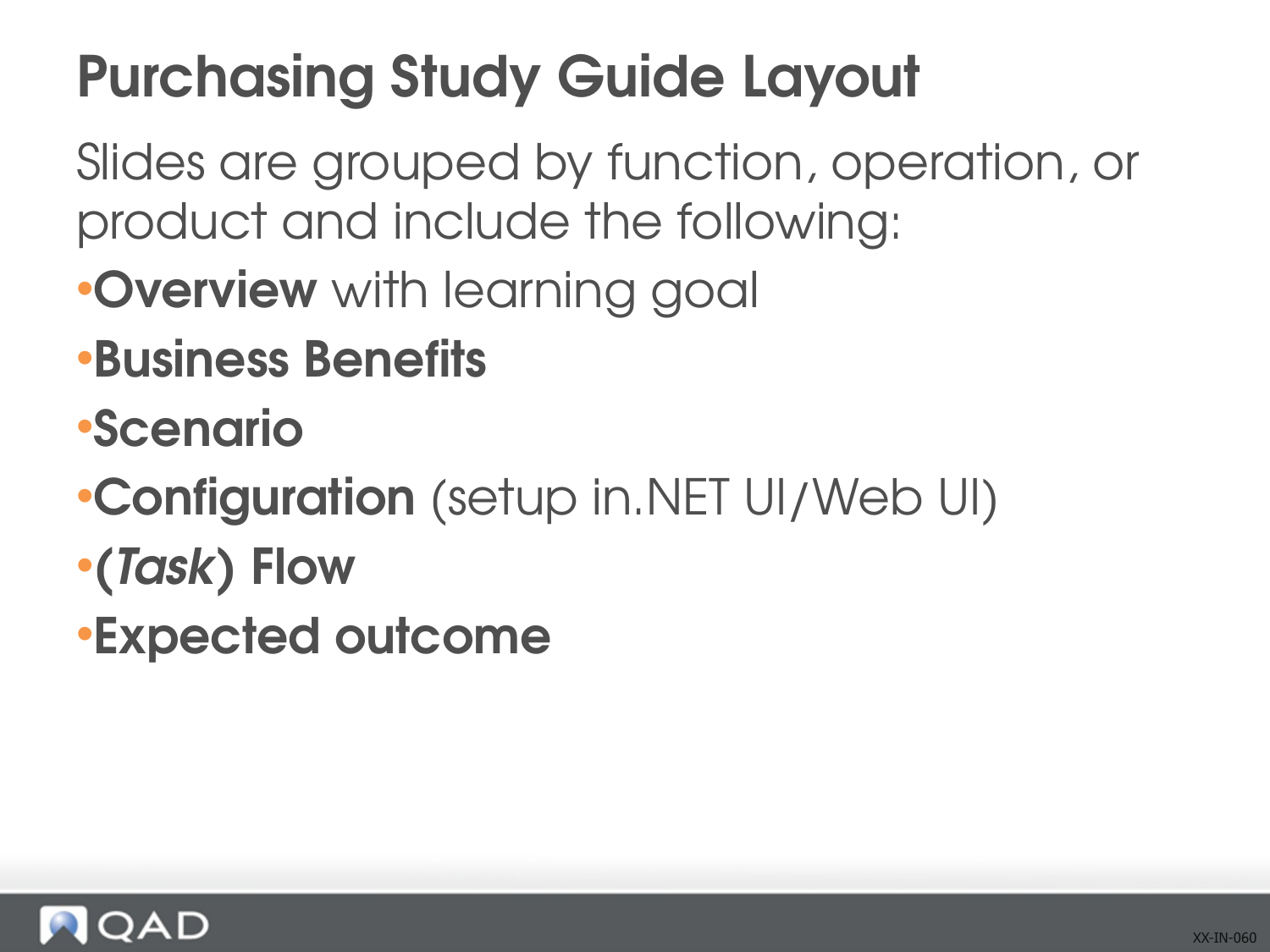

# Purchasing Study Guide Layout
Slides are grouped by function, operation, or product and include the following:
Overview with learning goal
Business Benefits
Scenario
Configuration (setup in.NET UI/Web UI)
(Task) Flow
Expected outcome
XX-IN-060